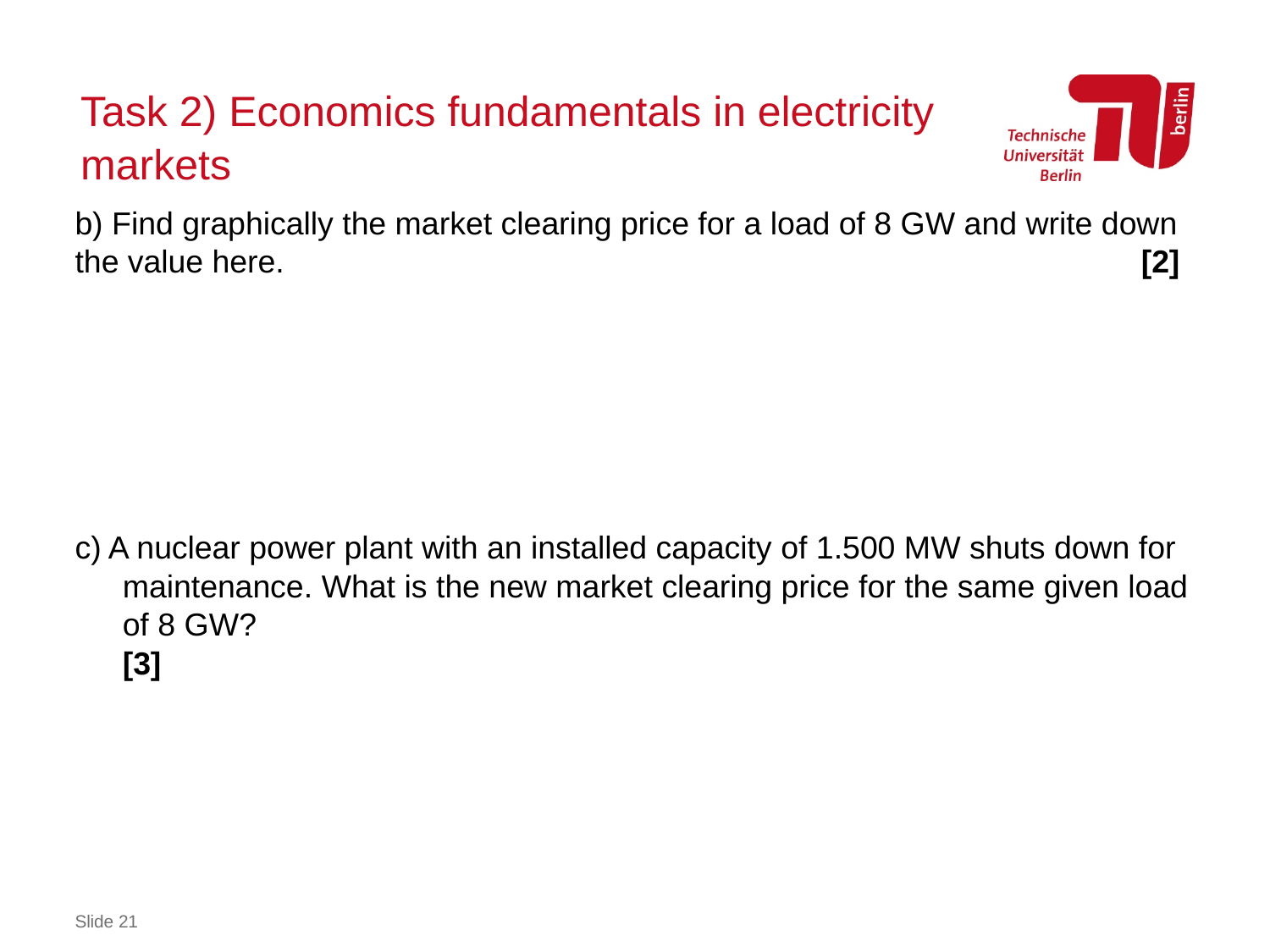

# Task 2) Economics fundamentals in electricity markets
b) Find graphically the market clearing price for a load of 8 GW and write down the value here.						                    [2]

c) A nuclear power plant with an installed capacity of 1.500 MW shuts down for maintenance. What is the new market clearing price for the same given load of 8 GW?						                     [3]
Slide 21